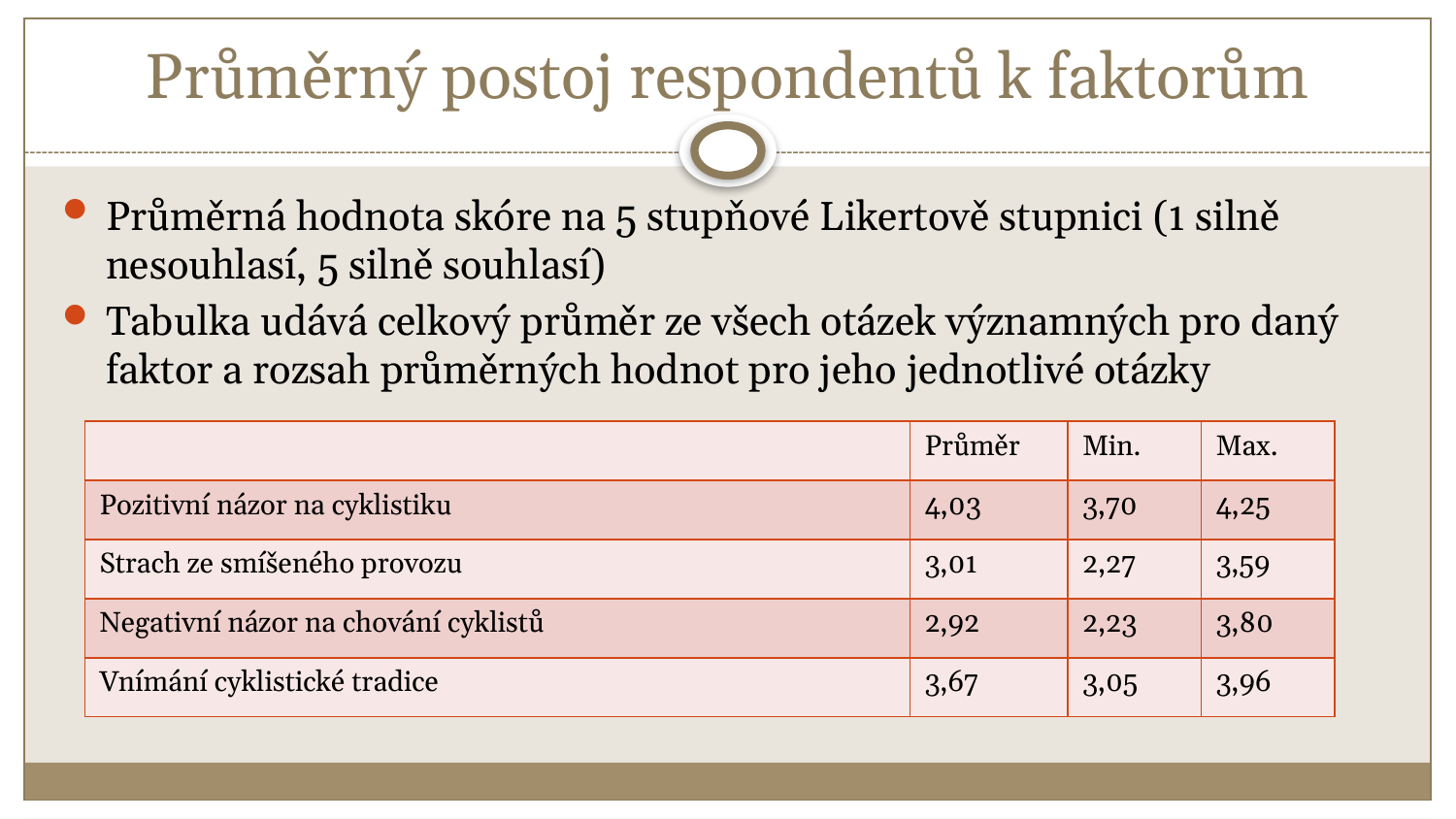

# Průměrný postoj respondentů k faktorům
Průměrná hodnota skóre na 5 stupňové Likertově stupnici (1 silně nesouhlasí, 5 silně souhlasí)
Tabulka udává celkový průměr ze všech otázek významných pro daný faktor a rozsah průměrných hodnot pro jeho jednotlivé otázky
|  | Průměr | Min. | Max. |
| --- | --- | --- | --- |
| Pozitivní názor na cyklistiku | 4,03 | 3,70 | 4,25 |
| Strach ze smíšeného provozu | 3,01 | 2,27 | 3,59 |
| Negativní názor na chování cyklistů | 2,92 | 2,23 | 3,80 |
| Vnímání cyklistické tradice | 3,67 | 3,05 | 3,96 |